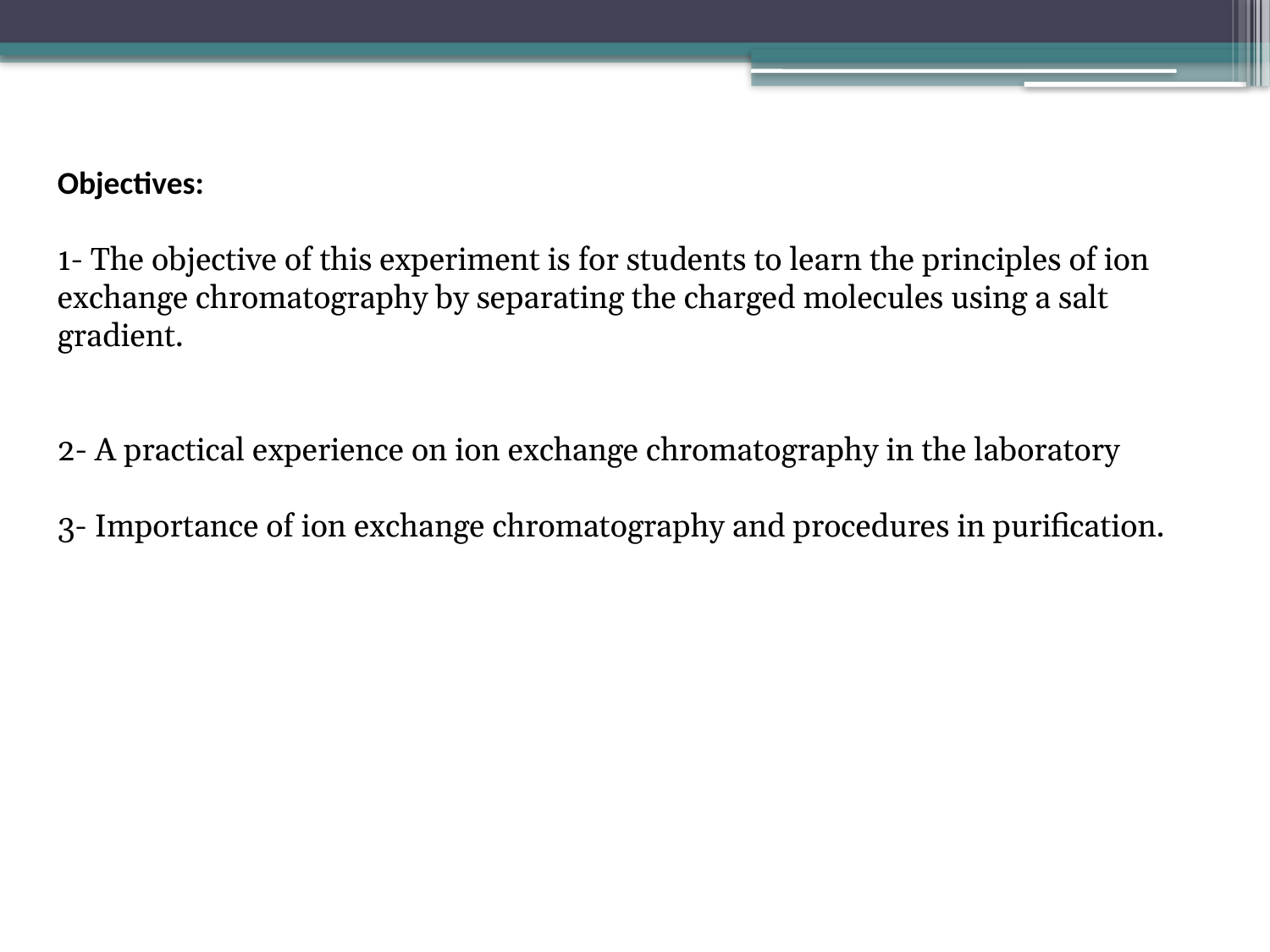

Objectives:

1- The objective of this experiment is for students to learn the principles of ion exchange chromatography by separating the charged molecules using a salt gradient.

2- A practical experience on ion exchange chromatography in the laboratory

3- Importance of ion exchange chromatography and procedures in purification.